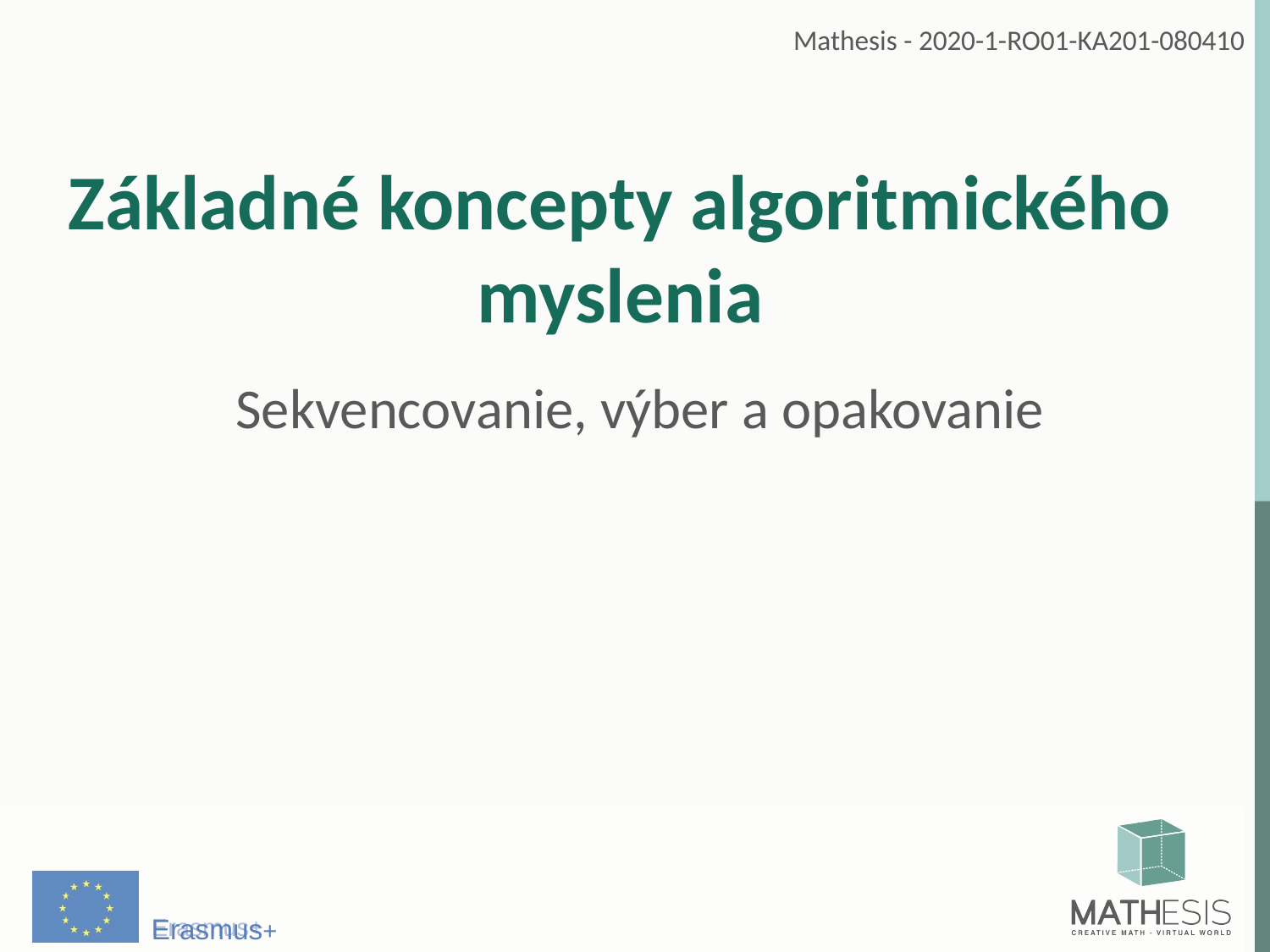

# Základné koncepty algoritmického myslenia
Sekvencovanie, výber a opakovanie